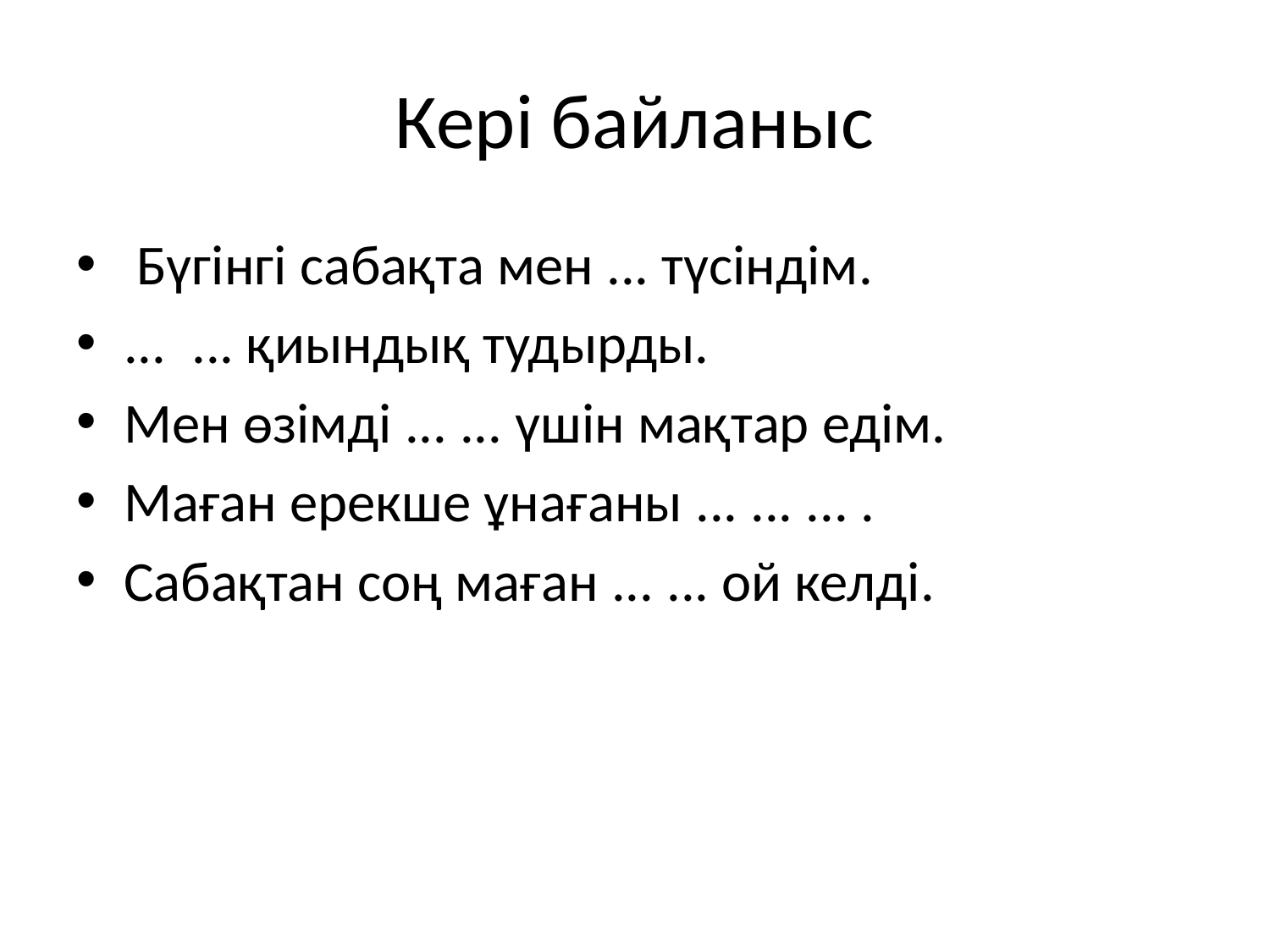

# Кері байланыс
 Бүгінгі сабақта мен ... түсіндім.
...  ... қиындық тудырды.
Мен өзімді ... ... үшін мақтар едім.
Маған ерекше ұнағаны ... ... ... .
Сабақтан соң маған ... ... ой келді.